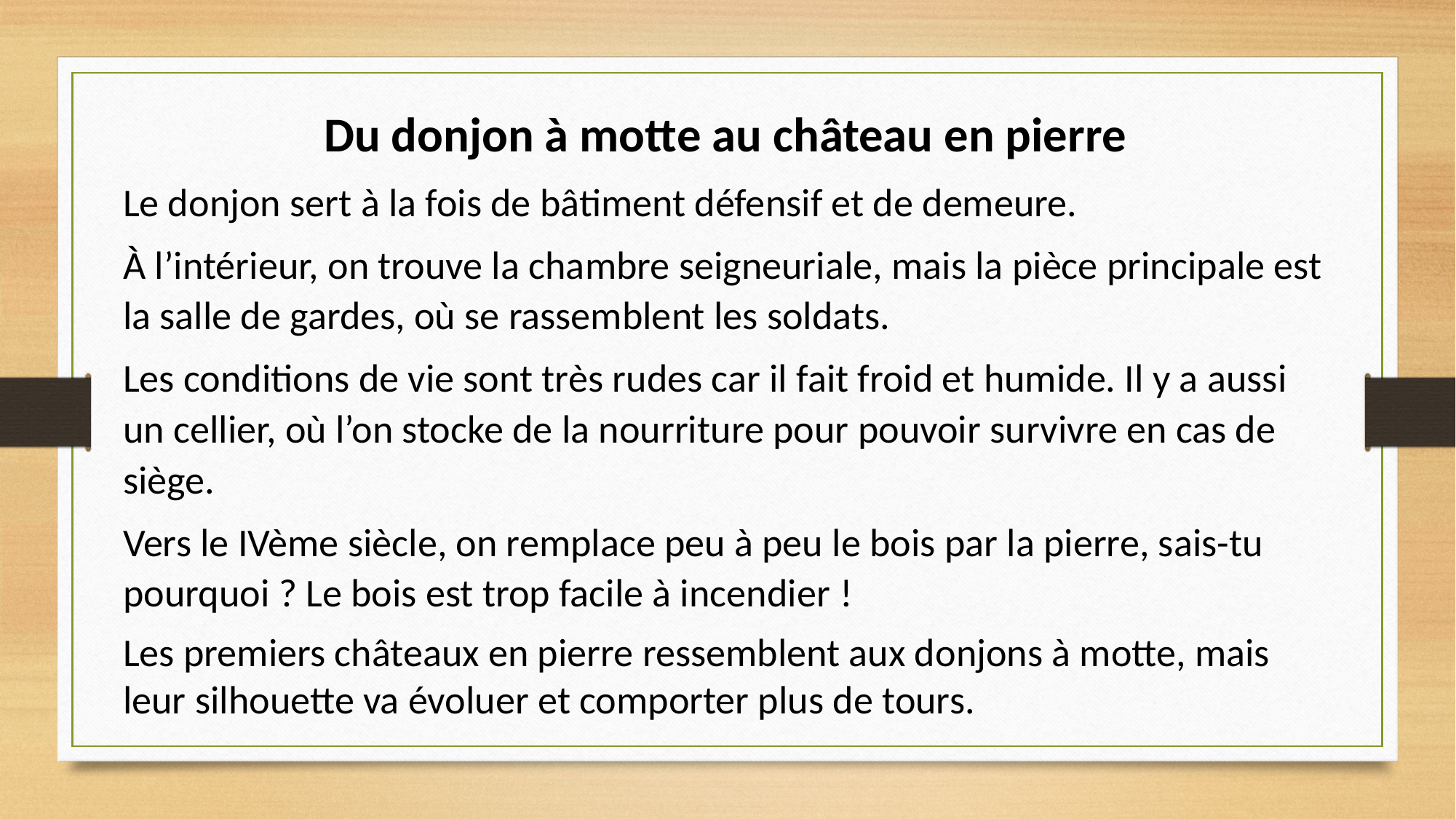

Du donjon à motte au château en pierre
Le donjon sert à la fois de bâtiment défensif et de demeure.
À l’intérieur, on trouve la chambre seigneuriale, mais la pièce principale est la salle de gardes, où se rassemblent les soldats.
Les conditions de vie sont très rudes car il fait froid et humide. Il y a aussi un cellier, où l’on stocke de la nourriture pour pouvoir survivre en cas de siège.
Vers le IVème siècle, on remplace peu à peu le bois par la pierre, sais-tu pourquoi ? Le bois est trop facile à incendier !
Les premiers châteaux en pierre ressemblent aux donjons à motte, mais leur silhouette va évoluer et comporter plus de tours.